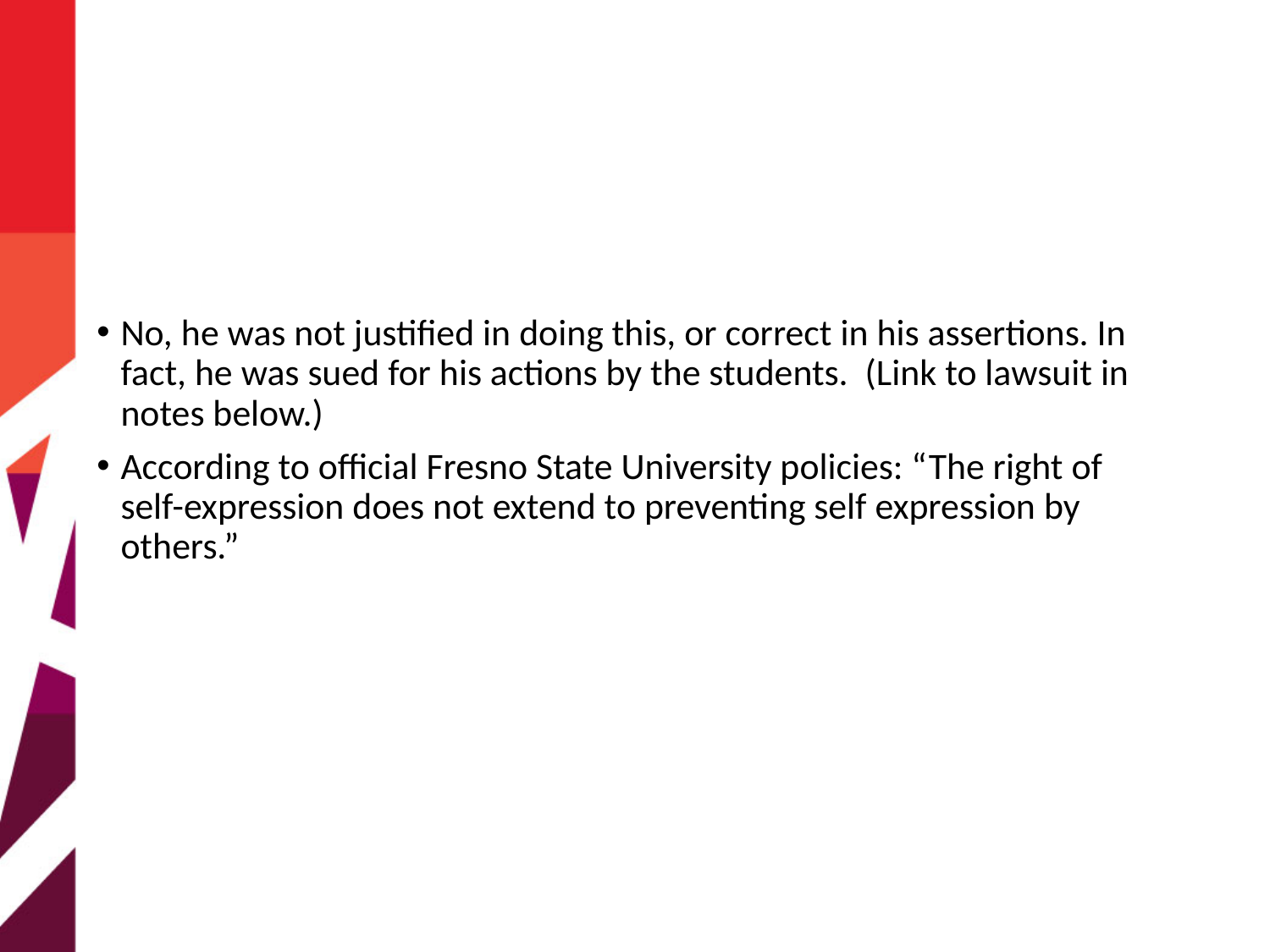

#
No, he was not justified in doing this, or correct in his assertions. In fact, he was sued for his actions by the students.  (Link to lawsuit in notes below.)
According to official Fresno State University policies: “The right of self-expression does not extend to preventing self expression by others.”